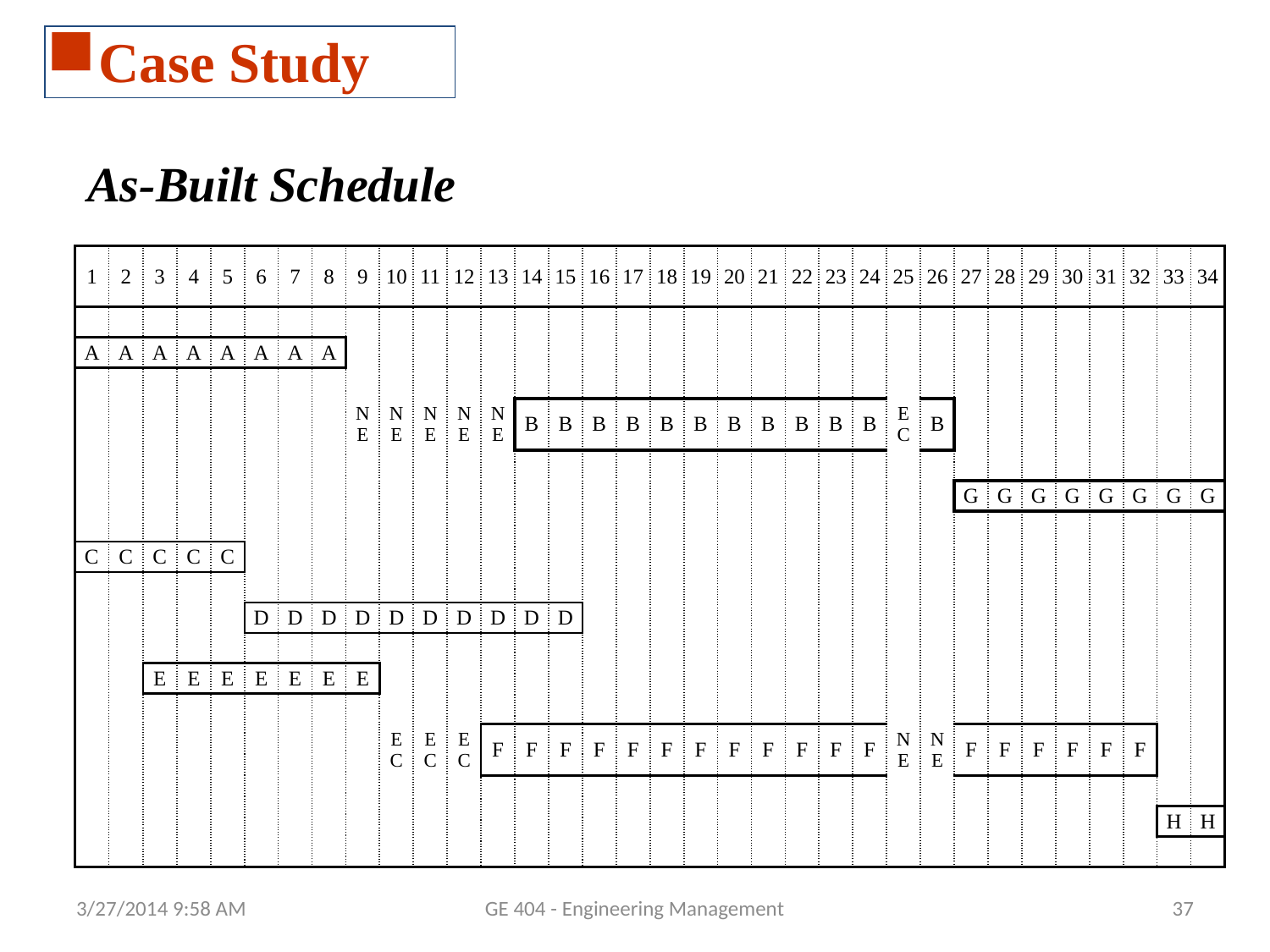

Case Study
As-Built Schedule
| 1 | 2 | 3 | 4 | 5 | 6 | 7 | 8 | 9 | 10 | 11 | 12 | 13 | 14 | 15 | 16 | 17 | 18 | 19 | 20 | 21 | 22 | 23 | 24 | 25 | 26 | 27 | 28 | 29 | 30 | 31 | 32 | 33 | 34 |
| --- | --- | --- | --- | --- | --- | --- | --- | --- | --- | --- | --- | --- | --- | --- | --- | --- | --- | --- | --- | --- | --- | --- | --- | --- | --- | --- | --- | --- | --- | --- | --- | --- | --- |
|  |  |  |  |  |  |  |  |  |  |  |  |  |  |  |  |  |  |  |  |  |  |  |  |  |  |  |  |  |  |  |  |  |  |
| A | A | A | A | A | A | A | A |  |  |  |  |  |  |  |  |  |  |  |  |  |  |  |  |  |  |  |  |  |  |  |  |  |  |
|  |  |  |  |  |  |  |  |  |  |  |  |  |  |  |  |  |  |  |  |  |  |  |  |  |  |  |  |  |  |  |  |  |  |
|  |  |  |  |  |  |  |  | NE | NE | NE | NE | NE | B | B | B | B | B | B | B | B | B | B | B | EC | B |  |  |  |  |  |  |  |  |
|  |  |  |  |  |  |  |  |  |  |  |  |  |  |  |  |  |  |  |  |  |  |  |  |  |  |  |  |  |  |  |  |  |  |
|  |  |  |  |  |  |  |  |  |  |  |  |  |  |  |  |  |  |  |  |  |  |  |  |  |  | G | G | G | G | G | G | G | G |
|  |  |  |  |  |  |  |  |  |  |  |  |  |  |  |  |  |  |  |  |  |  |  |  |  |  |  |  |  |  |  |  |  |  |
| C | C | C | C | C |  |  |  |  |  |  |  |  |  |  |  |  |  |  |  |  |  |  |  |  |  |  |  |  |  |  |  |  |  |
|  |  |  |  |  |  |  |  |  |  |  |  |  |  |  |  |  |  |  |  |  |  |  |  |  |  |  |  |  |  |  |  |  |  |
|  |  |  |  |  | D | D | D | D | D | D | D | D | D | D |  |  |  |  |  |  |  |  |  |  |  |  |  |  |  |  |  |  |  |
|  |  |  |  |  |  |  |  |  |  |  |  |  |  |  |  |  |  |  |  |  |  |  |  |  |  |  |  |  |  |  |  |  |  |
|  |  | E | E | E | E | E | E | E |  |  |  |  |  |  |  |  |  |  |  |  |  |  |  |  |  |  |  |  |  |  |  |  |  |
|  |  |  |  |  |  |  |  |  |  |  |  |  |  |  |  |  |  |  |  |  |  |  |  |  |  |  |  |  |  |  |  |  |  |
|  |  |  |  |  |  |  |  |  | EC | EC | EC | F | F | F | F | F | F | F | F | F | F | F | F | NE | NE | F | F | F | F | F | F |  |  |
|  |  |  |  |  |  |  |  |  |  |  |  |  |  |  |  |  |  |  |  |  |  |  |  |  |  |  |  |  |  |  |  |  |  |
|  |  |  |  |  |  |  |  |  |  |  |  |  |  |  |  |  |  |  |  |  |  |  |  |  |  |  |  |  |  |  |  | H | H |
|  |  |  |  |  |  |  |  |  |  |  |  |  |  |  |  |  |  |  |  |  |  |  |  |  |  |  |  |  |  |  |  |  |  |
3/27/2014 9:58 AM
GE 404 - Engineering Management
37